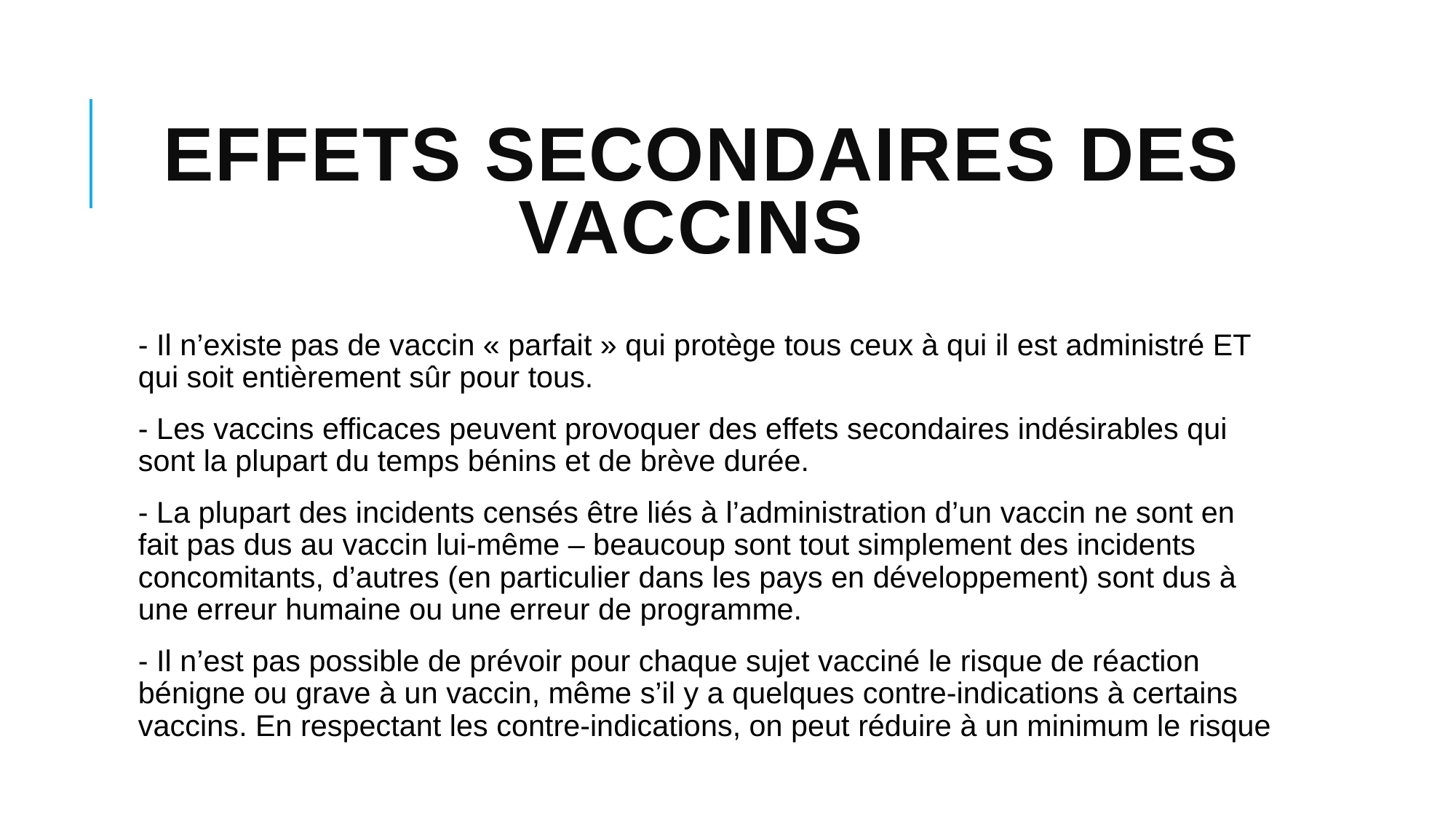

# Effets secondaires des vaccins

- Il n’existe pas de vaccin « parfait » qui protège tous ceux à qui il est administré ET qui soit entièrement sûr pour tous.
- Les vaccins efficaces peuvent provoquer des effets secondaires indésirables qui sont la plupart du temps bénins et de brève durée.
- La plupart des incidents censés être liés à l’administration d’un vaccin ne sont en fait pas dus au vaccin lui-même – beaucoup sont tout simplement des incidents concomitants, d’autres (en particulier dans les pays en développement) sont dus à une erreur humaine ou une erreur de programme.
- Il n’est pas possible de prévoir pour chaque sujet vacciné le risque de réaction bénigne ou grave à un vaccin, même s’il y a quelques contre-indications à certains vaccins. En respectant les contre-indications, on peut réduire à un minimum le risque